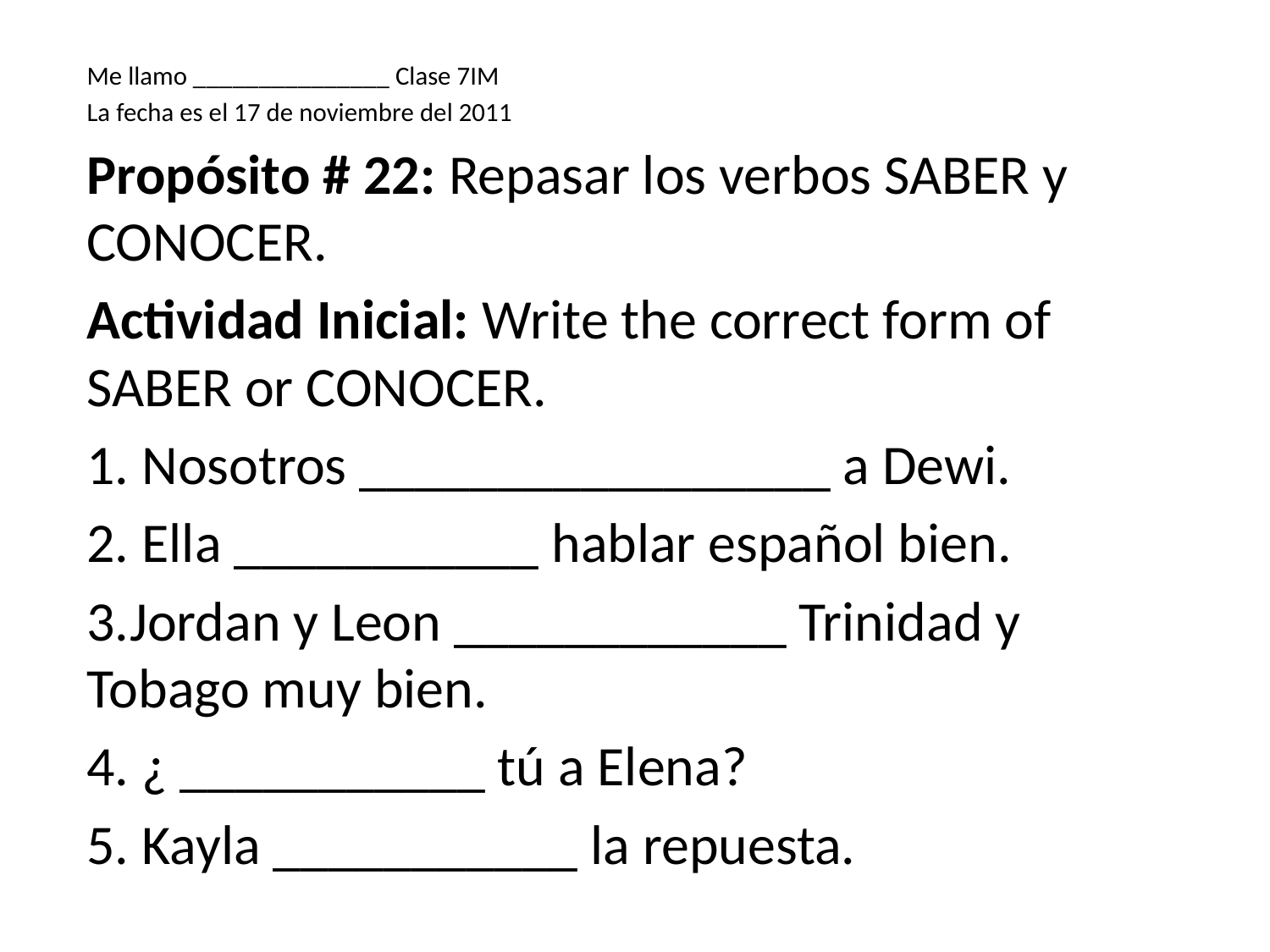

Me llamo _______________ Clase 7IM
La fecha es el 17 de noviembre del 2011
Propósito # 22: Repasar los verbos SABER y CONOCER.
Actividad Inicial: Write the correct form of SABER or CONOCER.
1. Nosotros _________________ a Dewi.
2. Ella ___________ hablar español bien.
3.Jordan y Leon ____________ Trinidad y Tobago muy bien.
4. ¿ ___________ tú a Elena?
5. Kayla ___________ la repuesta.